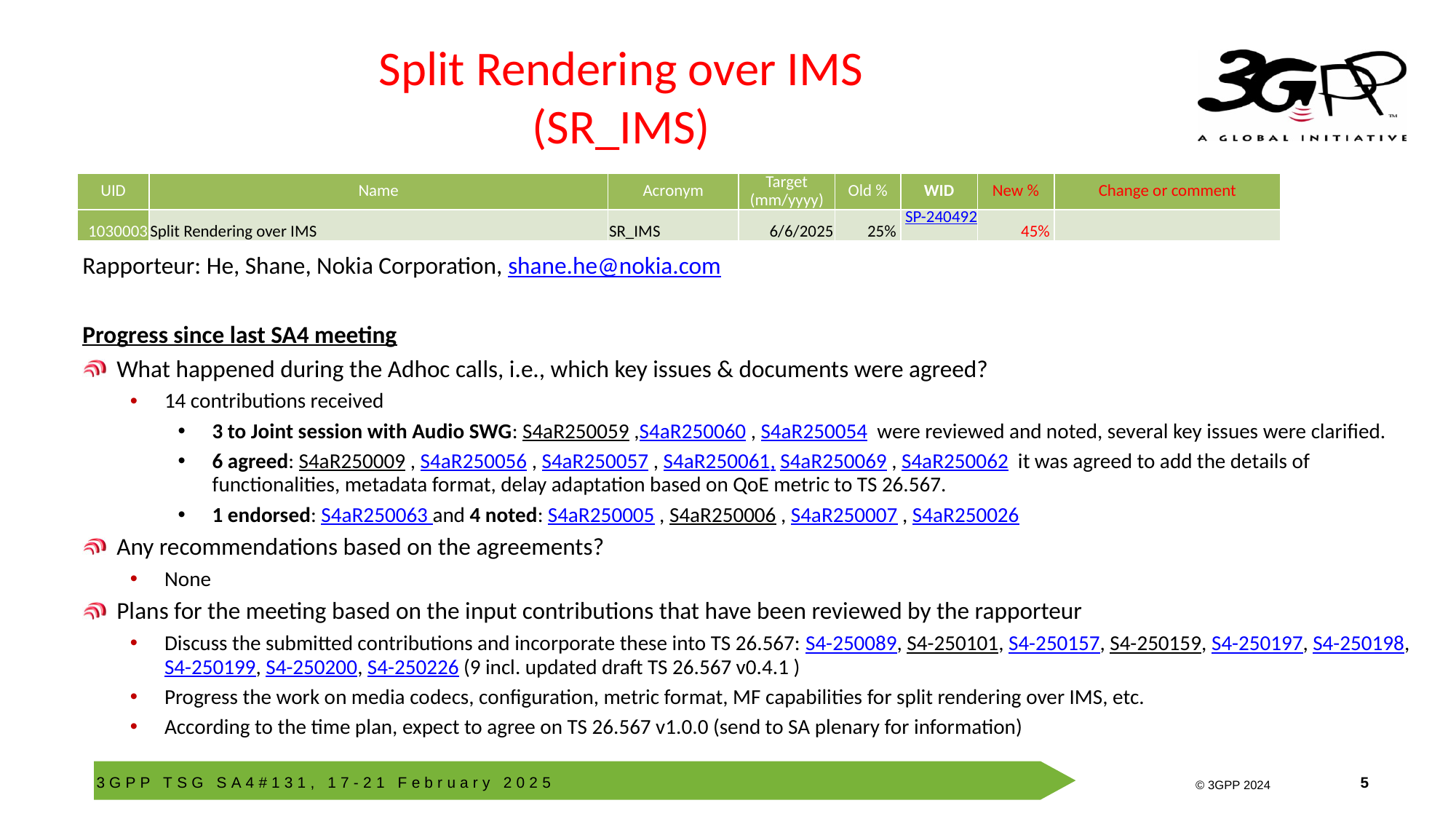

# Split Rendering over IMS (SR_IMS)
| UID | Name | Acronym | Target (mm/yyyy) | Old % | WID | New % | Change or comment |
| --- | --- | --- | --- | --- | --- | --- | --- |
| 1030003 | Split Rendering over IMS | SR\_IMS | 6/6/2025 | 25% | SP-240492 | 45% |  |
Rapporteur: He, Shane, Nokia Corporation, shane.he@nokia.com

Progress since last SA4 meeting
What happened during the Adhoc calls, i.e., which key issues & documents were agreed?
14 contributions received
3 to Joint session with Audio SWG: S4aR250059 ,S4aR250060 , S4aR250054  were reviewed and noted, several key issues were clarified.
6 agreed: S4aR250009 , S4aR250056 , S4aR250057 , S4aR250061, S4aR250069 , S4aR250062  it was agreed to add the details of functionalities, metadata format, delay adaptation based on QoE metric to TS 26.567.
1 endorsed: S4aR250063 and 4 noted: S4aR250005 , S4aR250006 , S4aR250007 , S4aR250026
Any recommendations based on the agreements?
None
Plans for the meeting based on the input contributions that have been reviewed by the rapporteur
Discuss the submitted contributions and incorporate these into TS 26.567: S4-250089, S4-250101, S4-250157, S4-250159, S4-250197, S4-250198, S4-250199, S4-250200, S4-250226 (9 incl. updated draft TS 26.567 v0.4.1 )
Progress the work on media codecs, configuration, metric format, MF capabilities for split rendering over IMS, etc.
According to the time plan, expect to agree on TS 26.567 v1.0.0 (send to SA plenary for information)